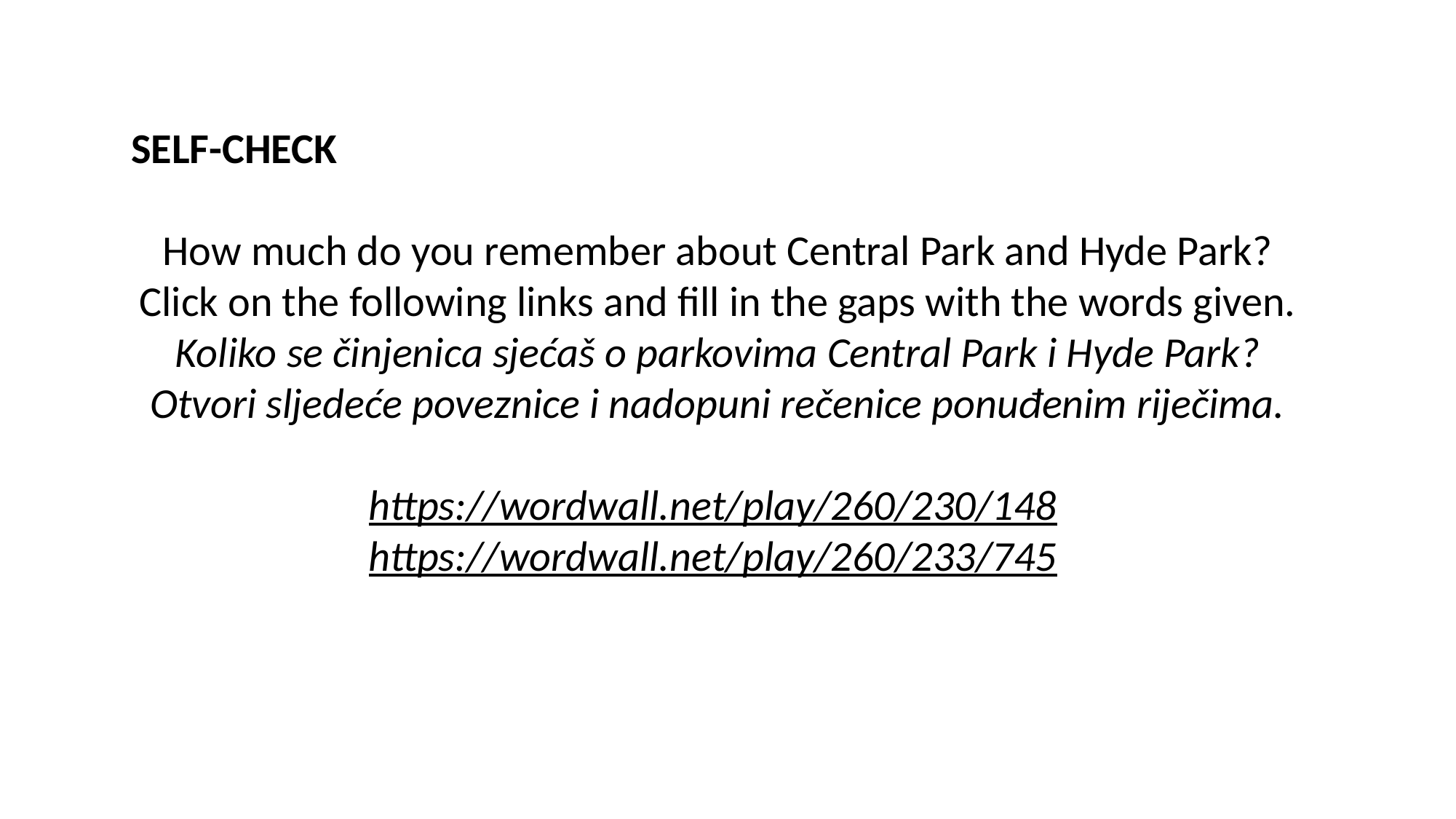

SELF-CHECK

How much do you remember about Central Park and Hyde Park? Click on the following links and fill in the gaps with the words given.
Koliko se činjenica sjećaš o parkovima Central Park i Hyde Park? Otvori sljedeće poveznice i nadopuni rečenice ponuđenim riječima.

https://wordwall.net/play/260/230/148
https://wordwall.net/play/260/233/745